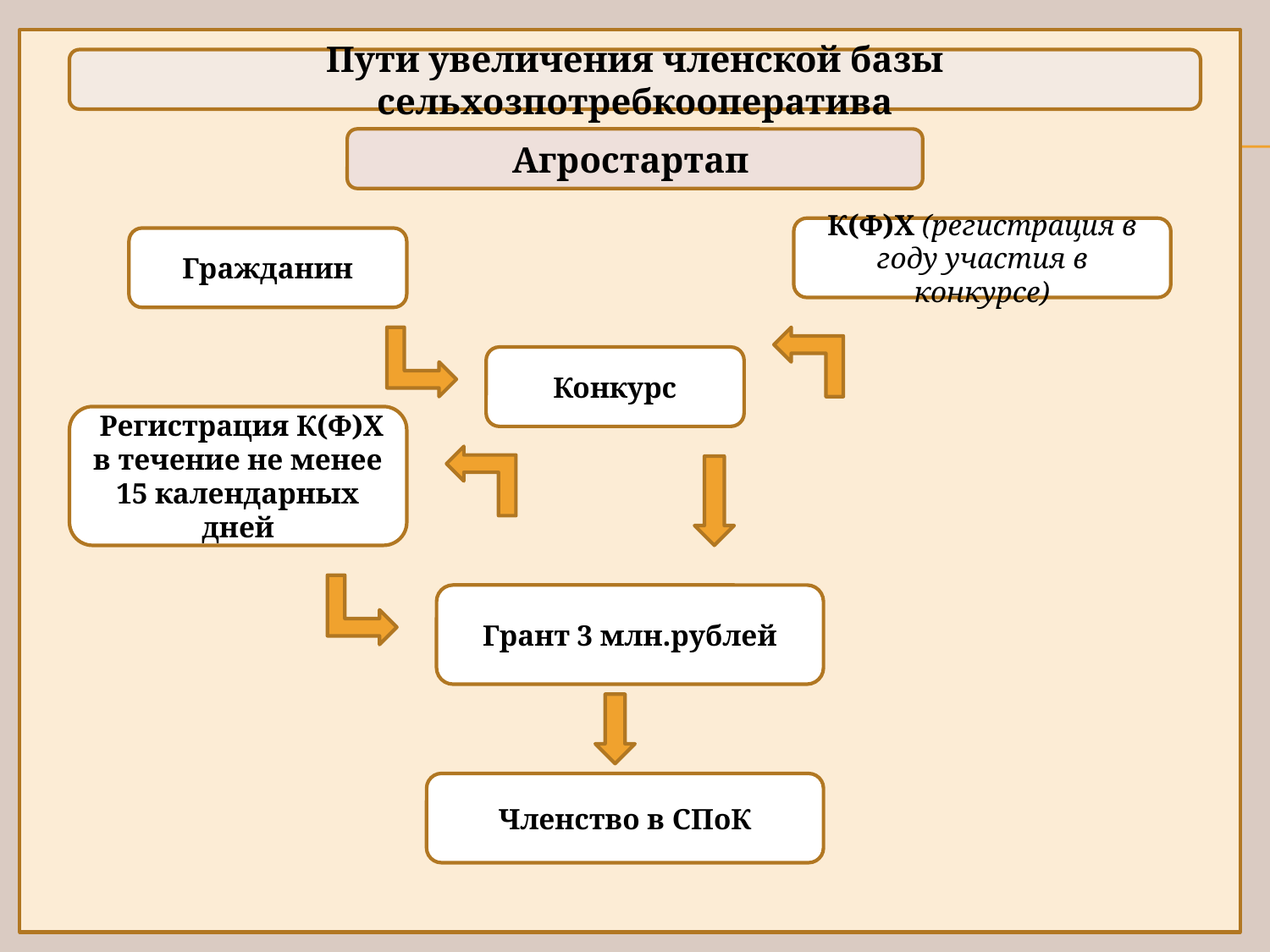

Пути увеличения членской базы сельхозпотребкооператива
Агростартап
К(Ф)Х (регистрация в году участия в конкурсе)
Гражданин

Конкурс
 Регистрация К(Ф)Х в течение не менее 15 календарных дней

Грант 3 млн.рублей

Членство в СПоК